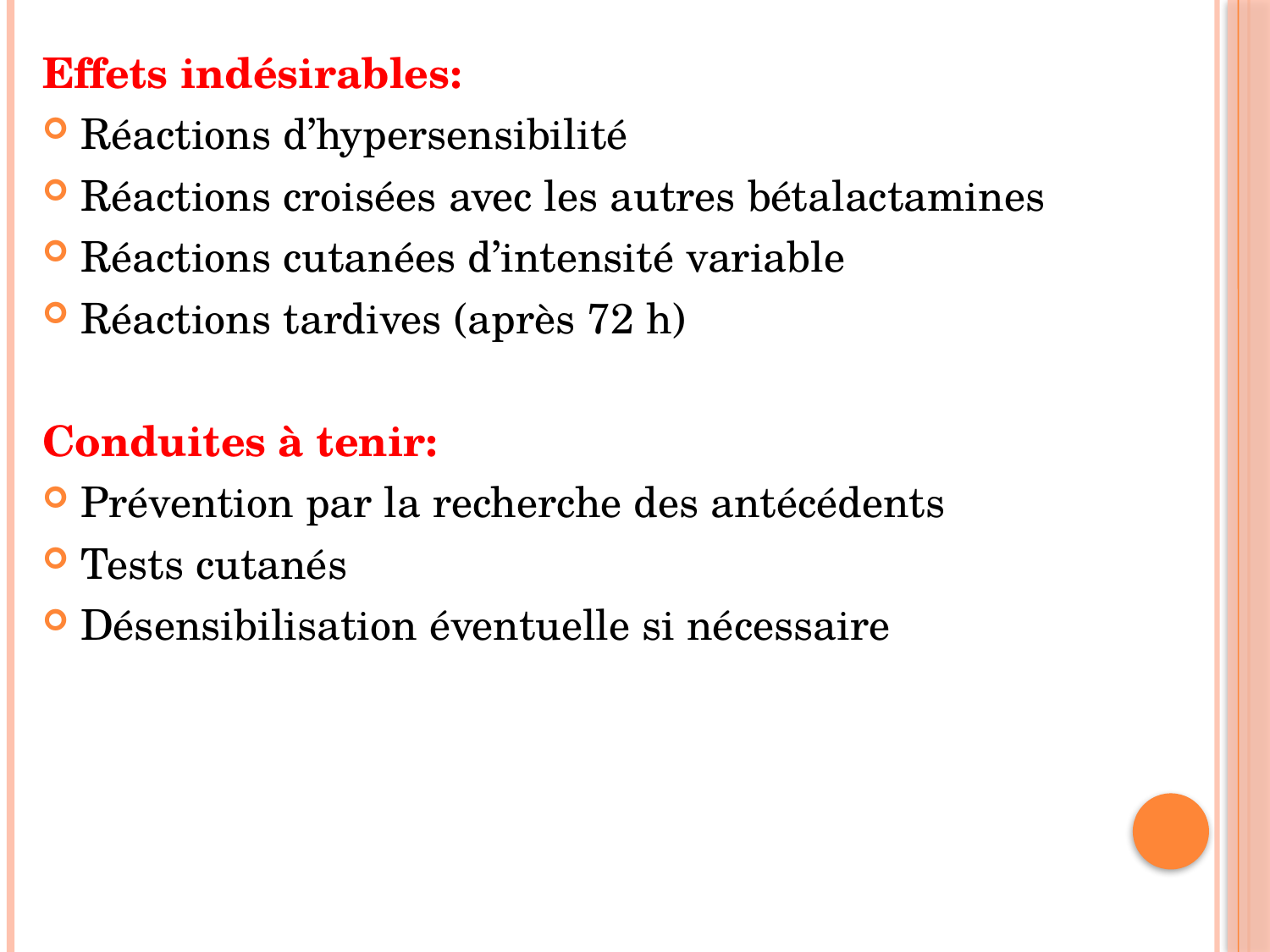

Effets indésirables:
Réactions d’hypersensibilité
Réactions croisées avec les autres bétalactamines
Réactions cutanées d’intensité variable
Réactions tardives (après 72 h)

Conduites à tenir:
Prévention par la recherche des antécédents
Tests cutanés
Désensibilisation éventuelle si nécessaire